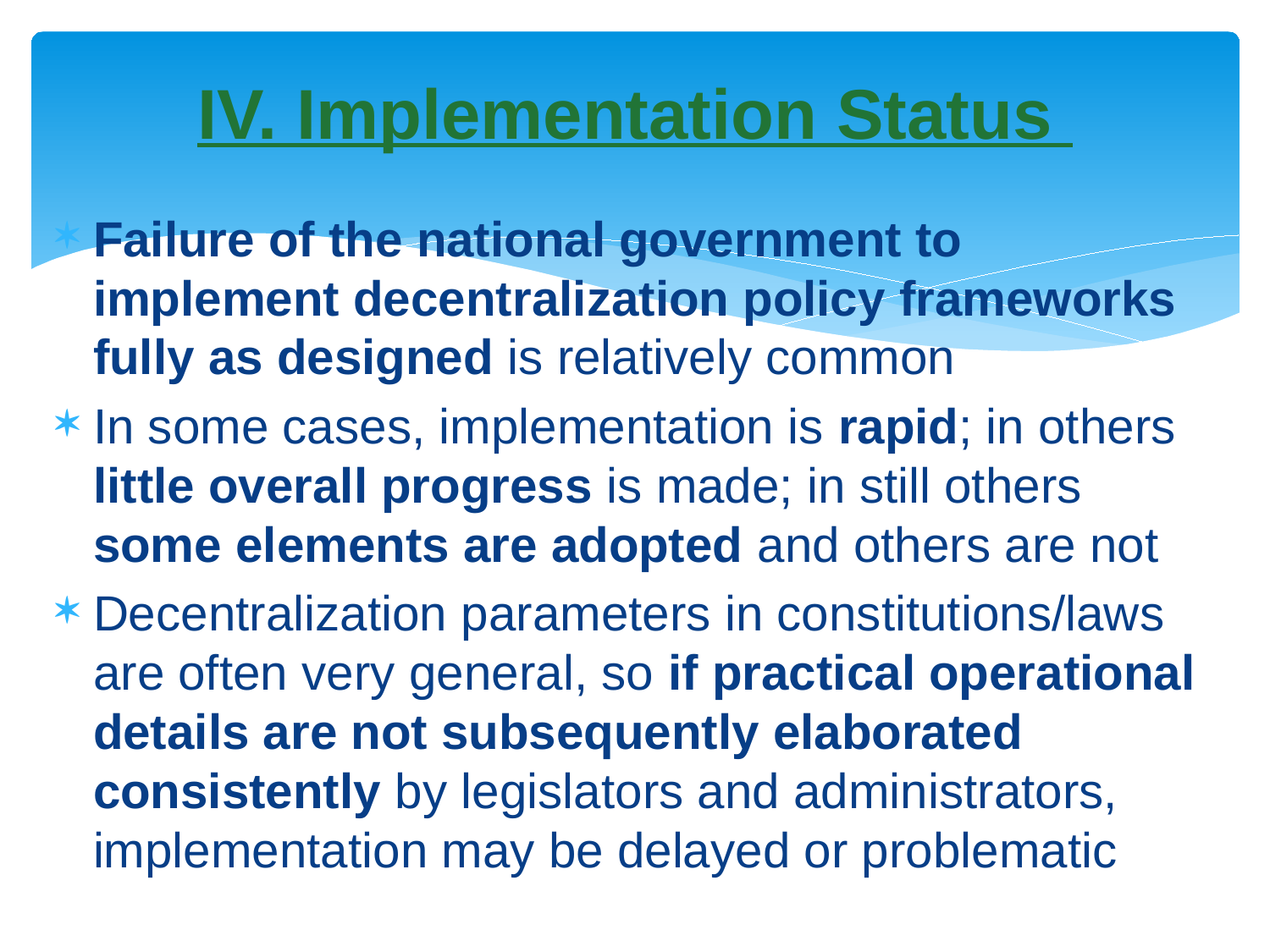

# IV. Implementation Status
Failure of the national government to implement decentralization policy frameworks fully as designed is relatively common
In some cases, implementation is rapid; in others little overall progress is made; in still others some elements are adopted and others are not
Decentralization parameters in constitutions/laws are often very general, so if practical operational details are not subsequently elaborated consistently by legislators and administrators, implementation may be delayed or problematic